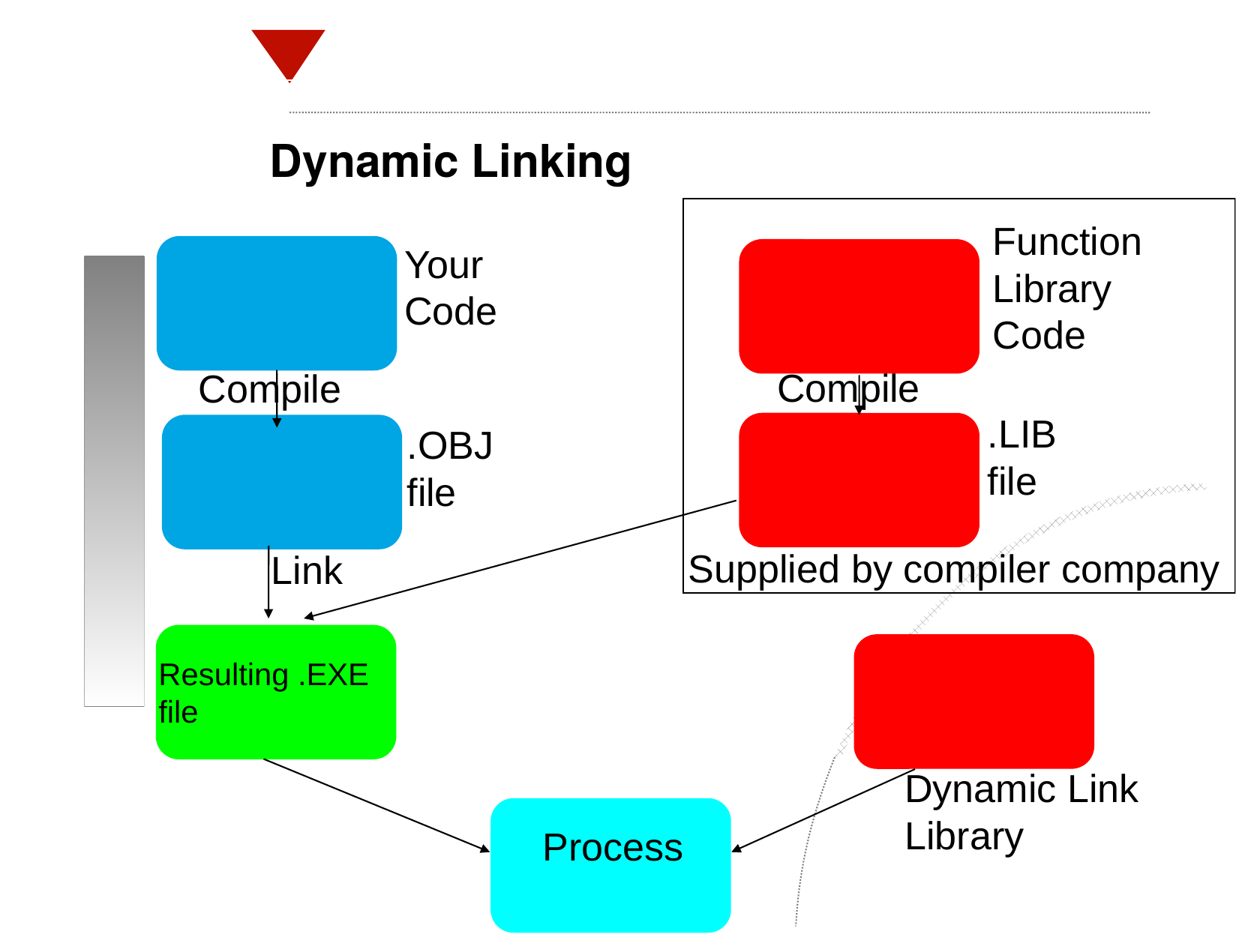

Dynamic Linking

Function Library Code

Your Code

Compile
Compile

.LIB file

.OBJ file

Supplied by compiler company

Link

Resulting .EXE file

Dynamic Link Library

Process